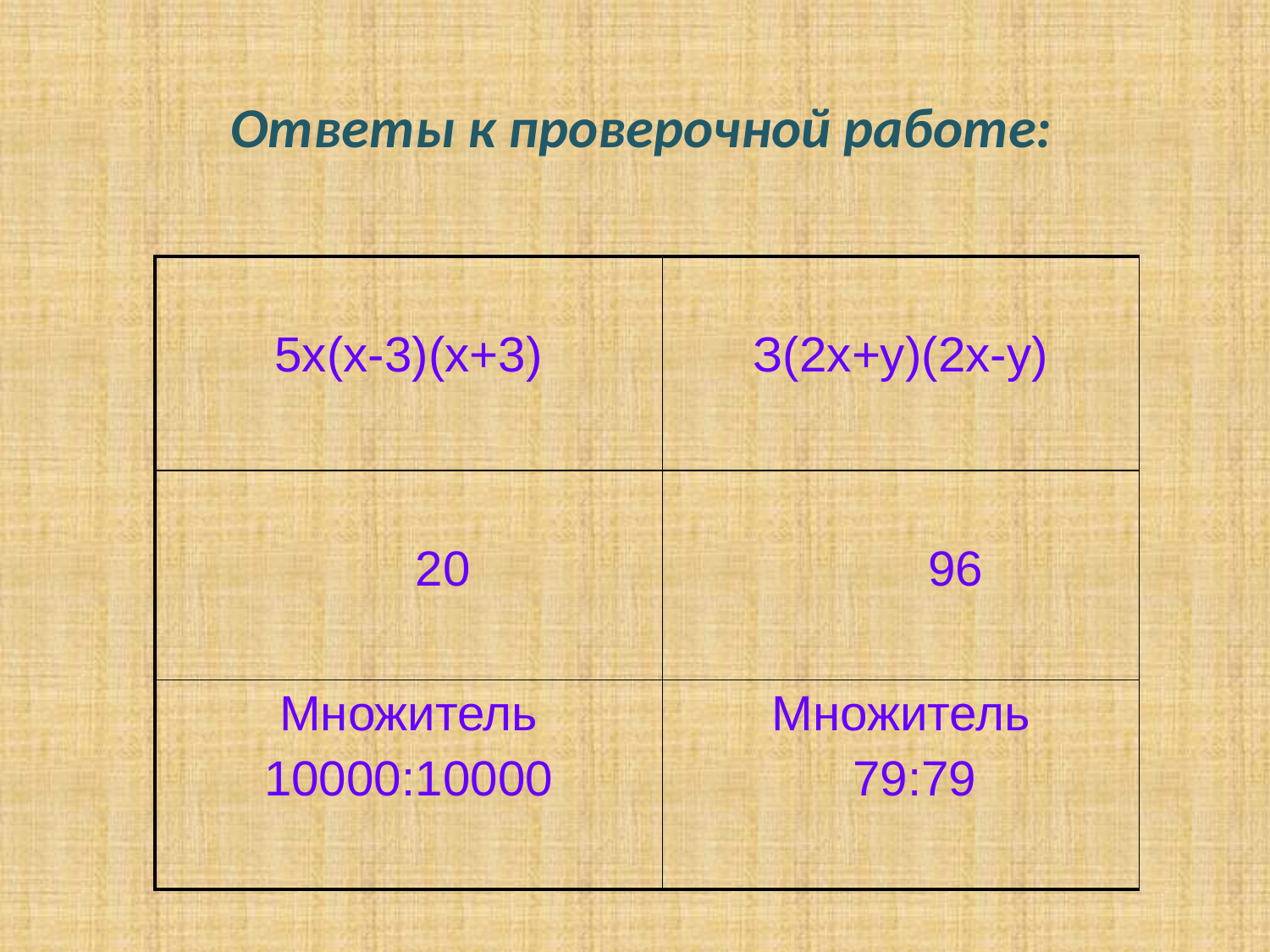

# Ответы к проверочной работе:
| 5х(х-3)(х+3) | З(2х+у)(2х-у) |
| --- | --- |
| 20 | 96 |
| Множитель 10000:10000 | Множитель 79:79 |